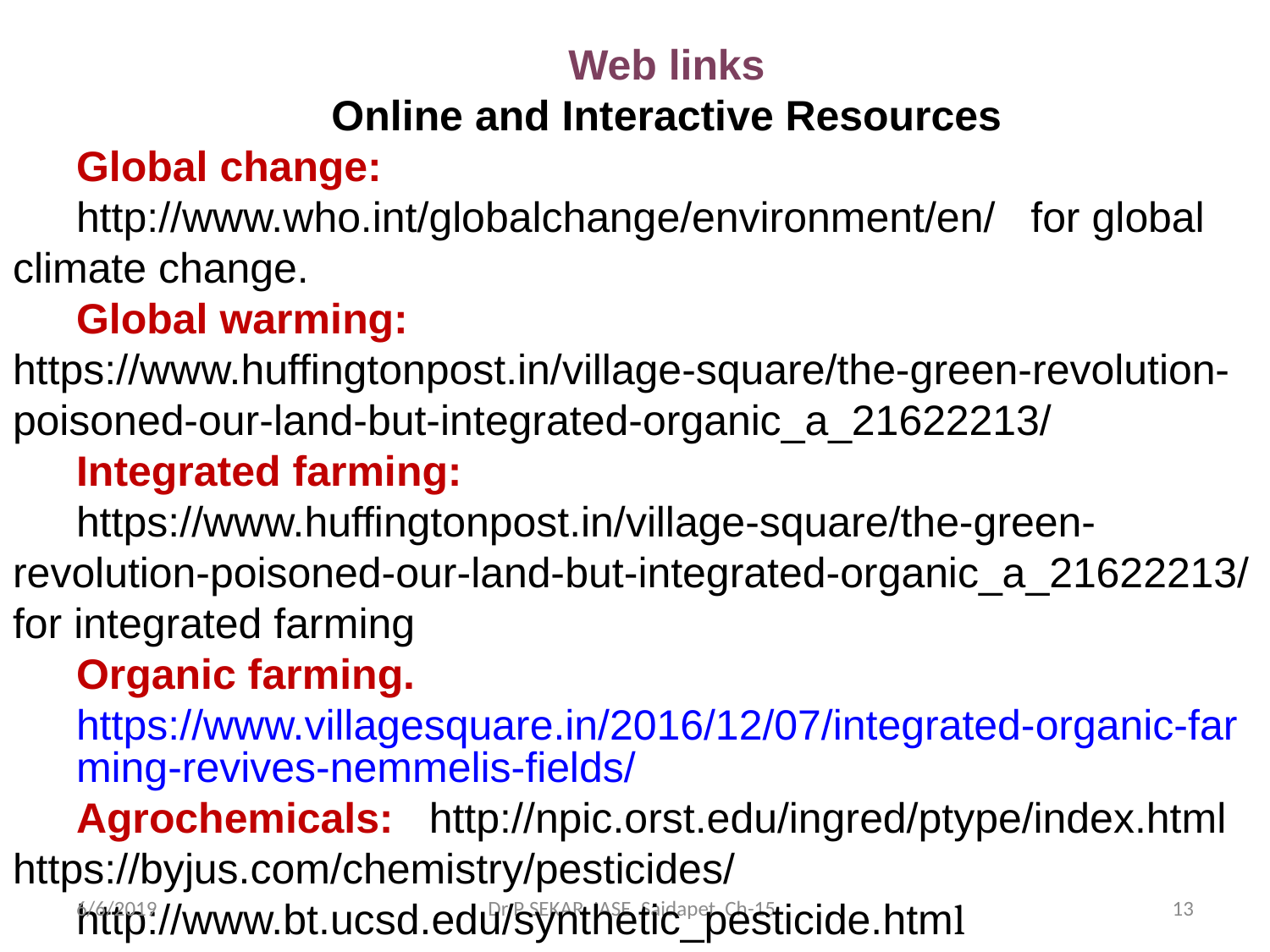

Web links
Online and Interactive Resources
Global change:
http://www.who.int/globalchange/environment/en/   for global climate change.
Global warming: https://www.huffingtonpost.in/village-square/the-green-revolution-poisoned-our-land-but-integrated-organic_a_21622213/
Integrated farming:
https://www.huffingtonpost.in/village-square/the-green-revolution-poisoned-our-land-but-integrated-organic_a_21622213/ for integrated farming
Organic farming.
https://www.villagesquare.in/2016/12/07/integrated-organic-farming-revives-nemmelis-fields/
Agrochemicals:   http://npic.orst.edu/ingred/ptype/index.html https://byjus.com/chemistry/pesticides/
http://www.bt.ucsd.edu/synthetic_pesticide.html

6/6/2019
Dr P SEKAR  IASE  Saidapet  Ch-15.
13